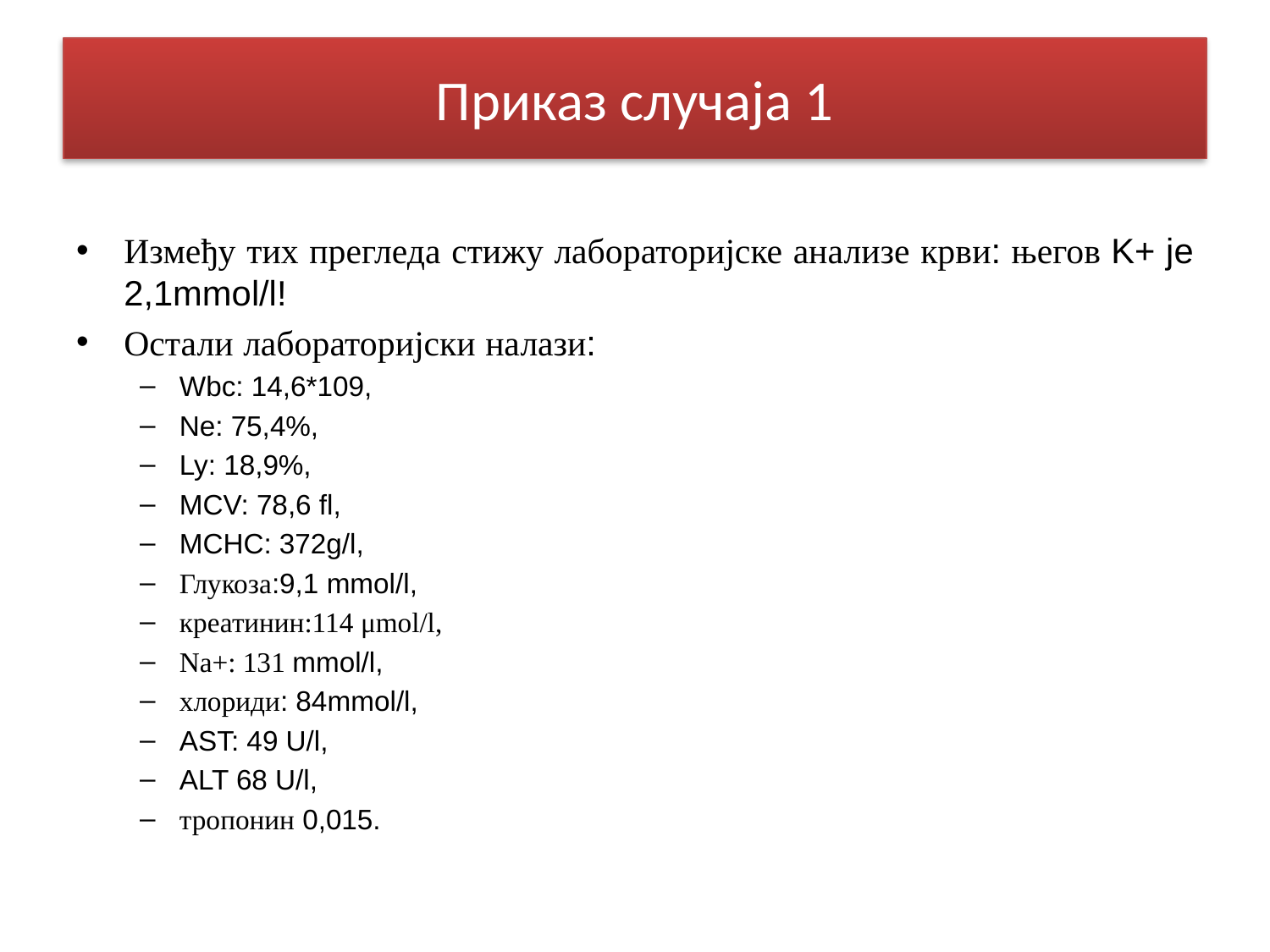

# Приказ случаја 1
Између тих прегледа стижу лабораторијске анализе крви: његов K+ je 2,1mmol/l!
Остали лабораторијски налази:
Wbc: 14,6*109,
Ne: 75,4%,
Ly: 18,9%,
MCV: 78,6 fl,
MCHC: 372g/l,
Глукоза:9,1 mmol/l,
креатинин:114 μmol/l,
Na+: 131 mmol/l,
хлориди: 84mmol/l,
AST: 49 U/l,
ALT 68 U/l,
тропонин 0,015.